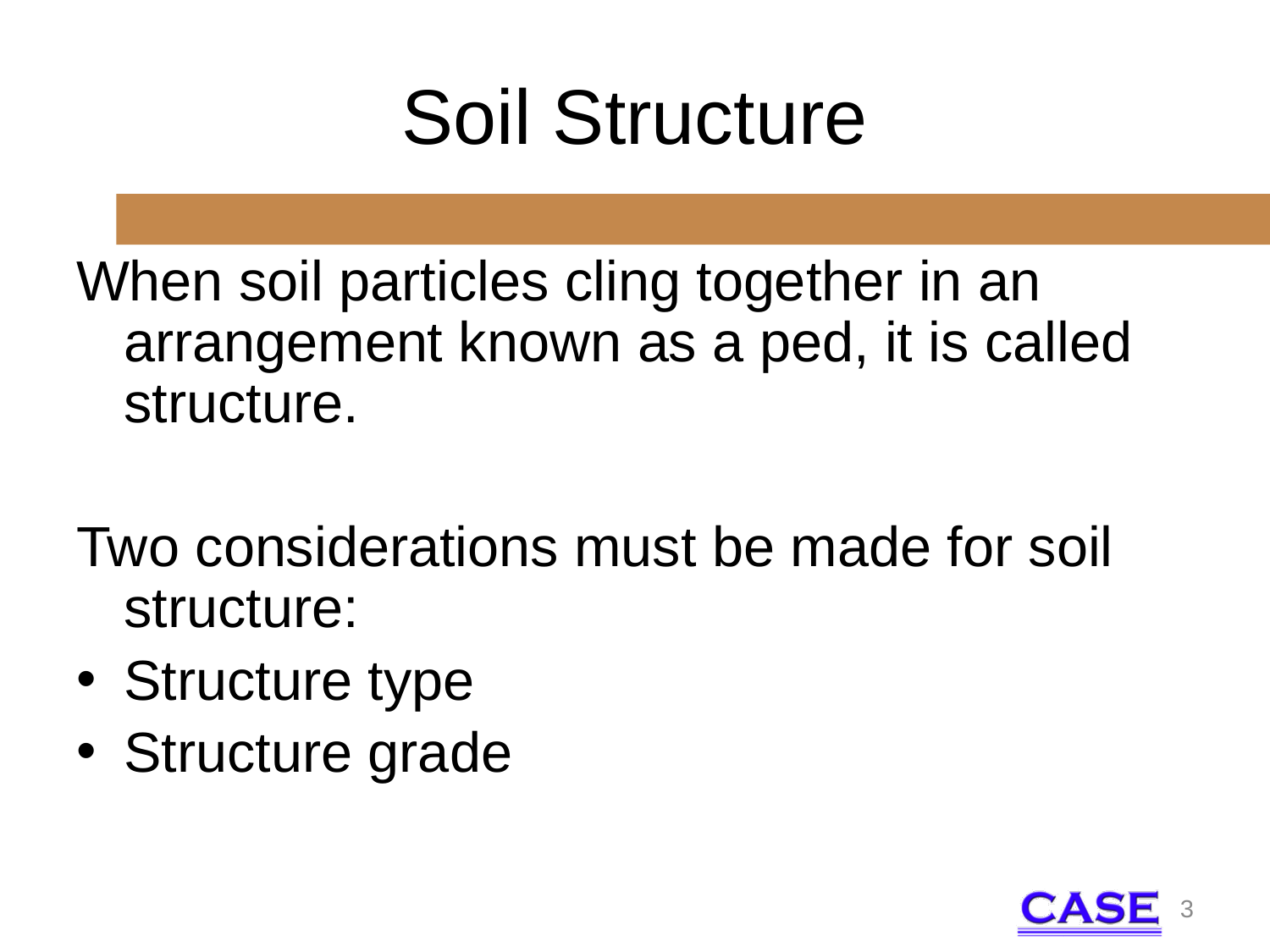

# Soil Structure
When soil particles cling together in an arrangement known as a ped, it is called structure.

Two considerations must be made for soil structure:
Structure type
Structure grade
3